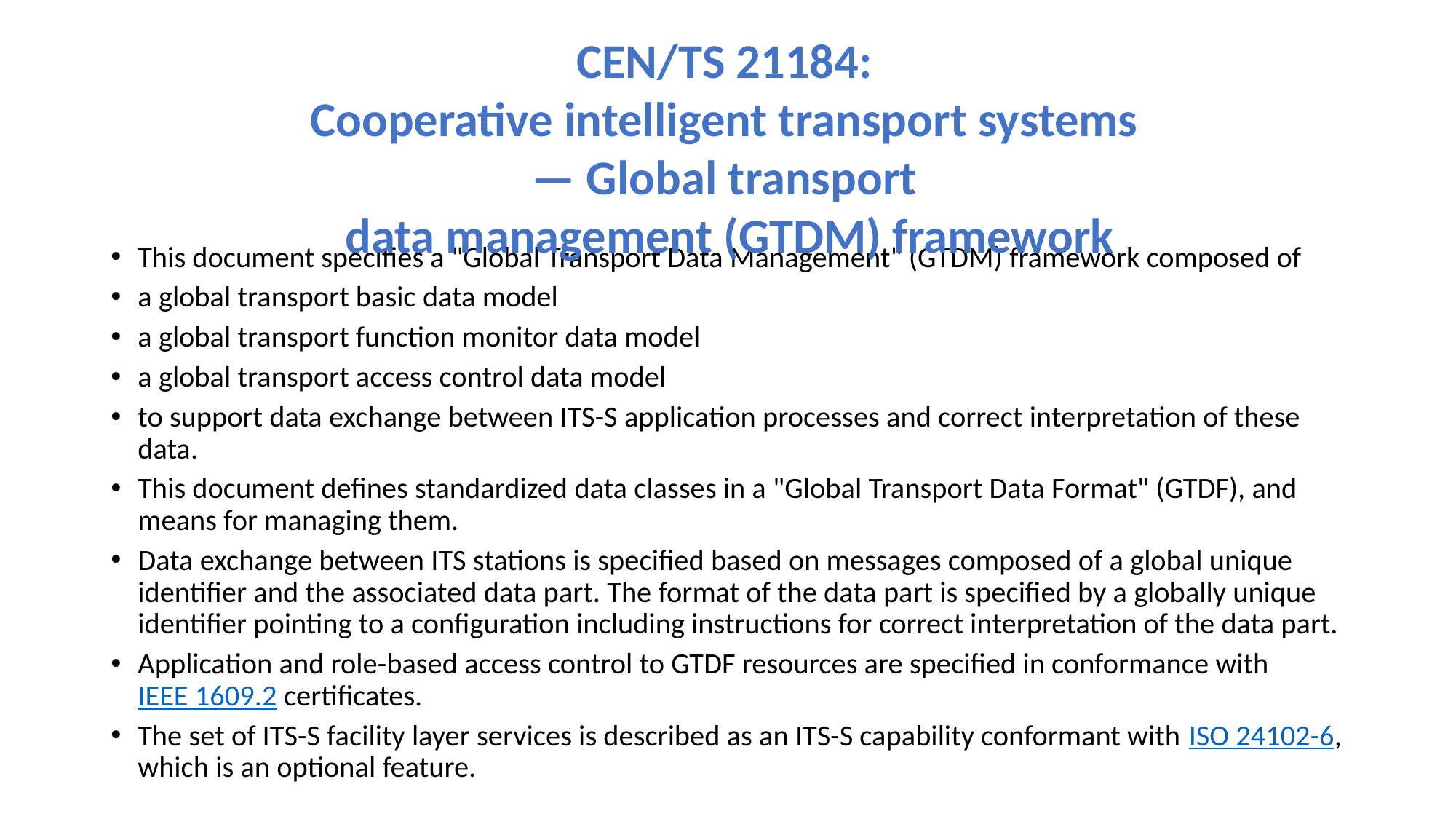

CEN/TS 21184:
Cooperative intelligent transport systems
— Global transport
data management (GTDM) framework
This document specifies a "Global Transport Data Management" (GTDM) framework composed of
a global transport basic data model
a global transport function monitor data model
a global transport access control data model
to support data exchange between ITS-S application processes and correct interpretation of these data.
This document defines standardized data classes in a "Global Transport Data Format" (GTDF), and means for managing them.
Data exchange between ITS stations is specified based on messages composed of a global unique identifier and the associated data part. The format of the data part is specified by a globally unique identifier pointing to a configuration including instructions for correct interpretation of the data part.
Application and role-based access control to GTDF resources are specified in conformance with IEEE 1609.2 certificates.
The set of ITS-S facility layer services is described as an ITS-S capability conformant with ISO 24102-6, which is an optional feature.